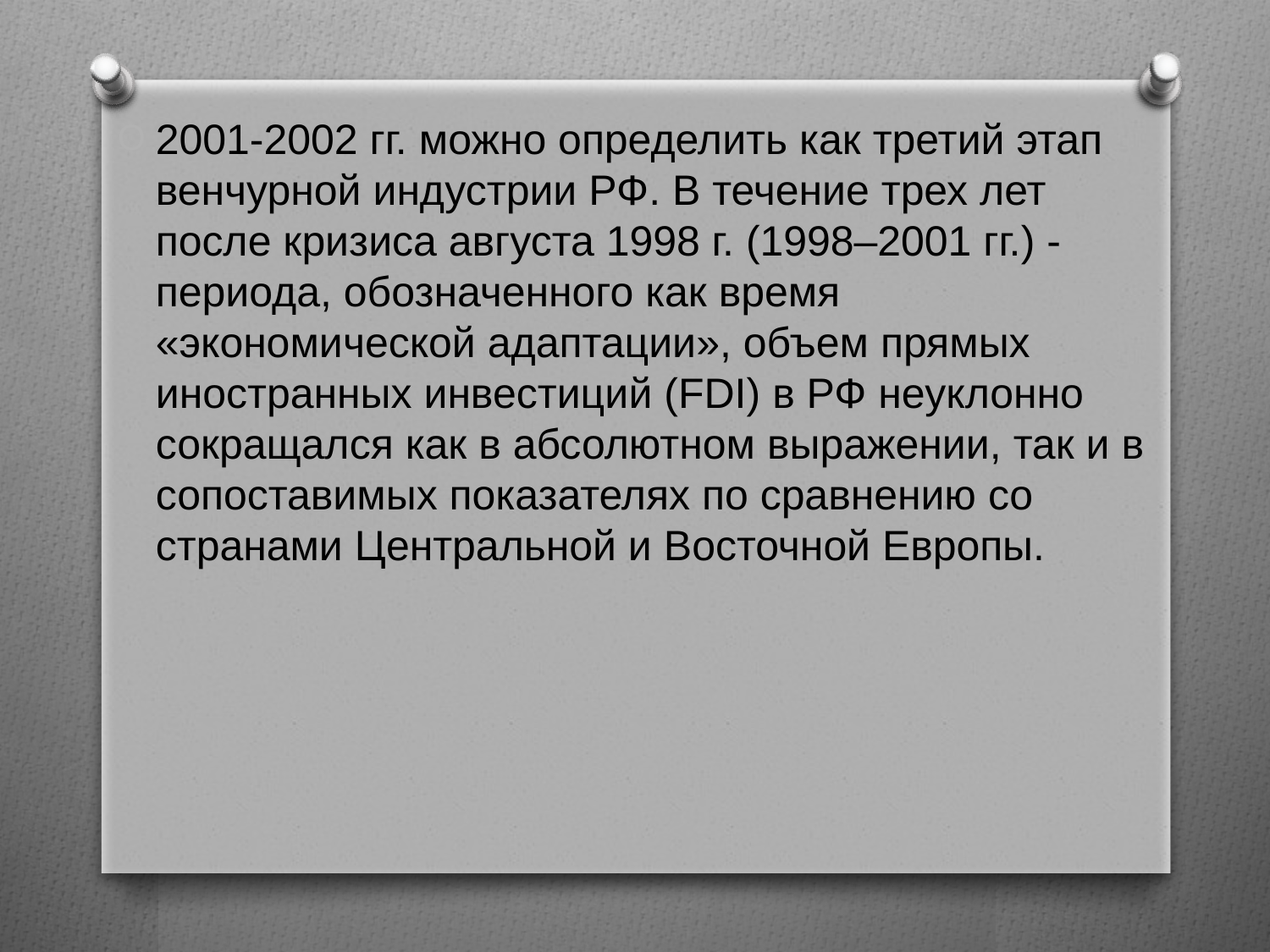

#
2001-2002 гг. можно определить как третий этап венчурной индустрии РФ. В течение трех лет после кризиса августа 1998 г. (1998–2001 гг.) - периода, обозначенного как время «экономической адаптации», объем прямых иностранных инвестиций (FDI) в РФ неуклонно сокращался как в абсолютном выражении, так и в сопоставимых показателях по сравнению со странами Центральной и Восточной Европы.